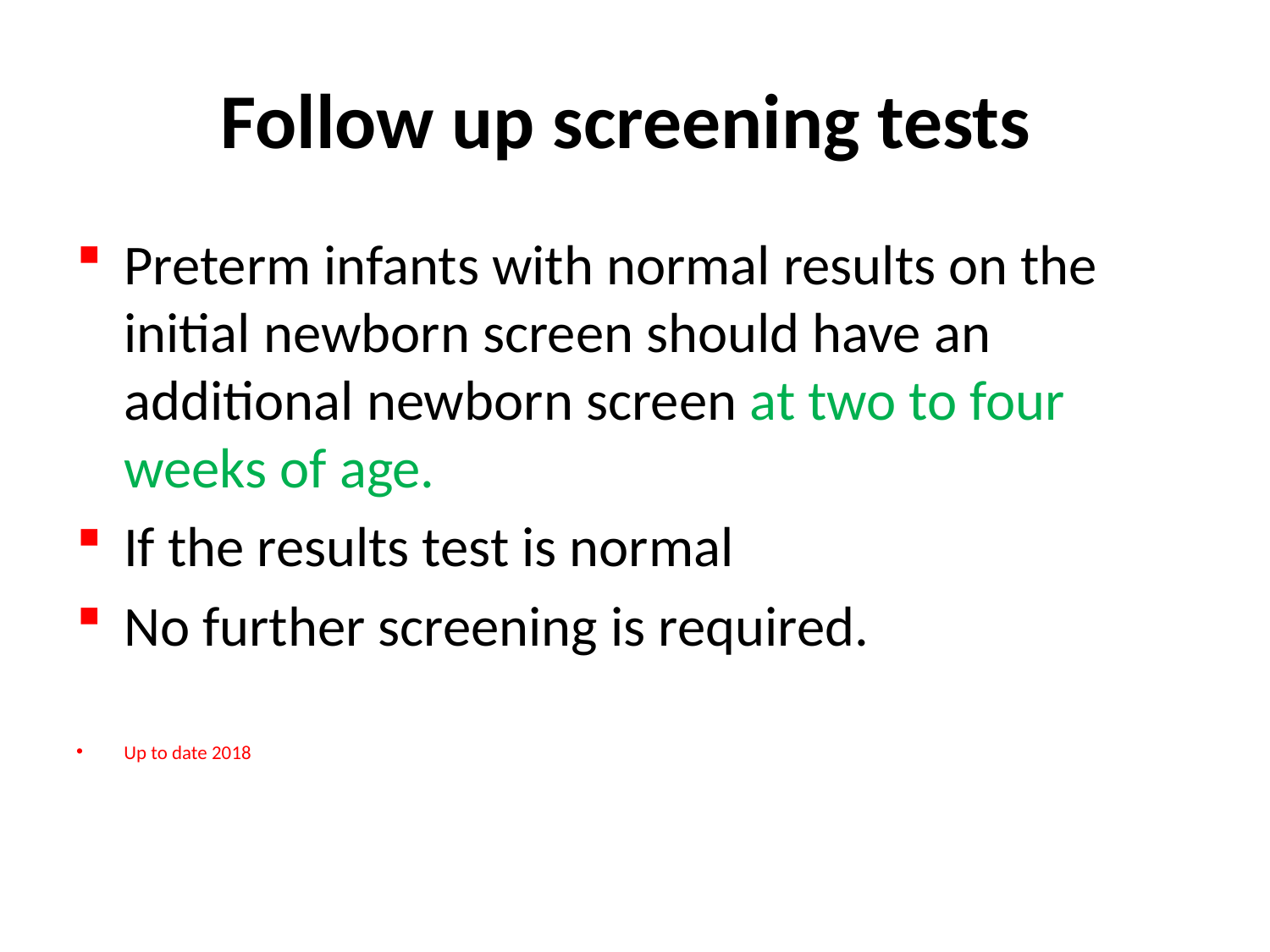

# Follow up screening tests
Preterm infants with normal results on the initial newborn screen should have an additional newborn screen at two to four weeks of age.
If the results test is normal
No further screening is required.

Up to date 2018